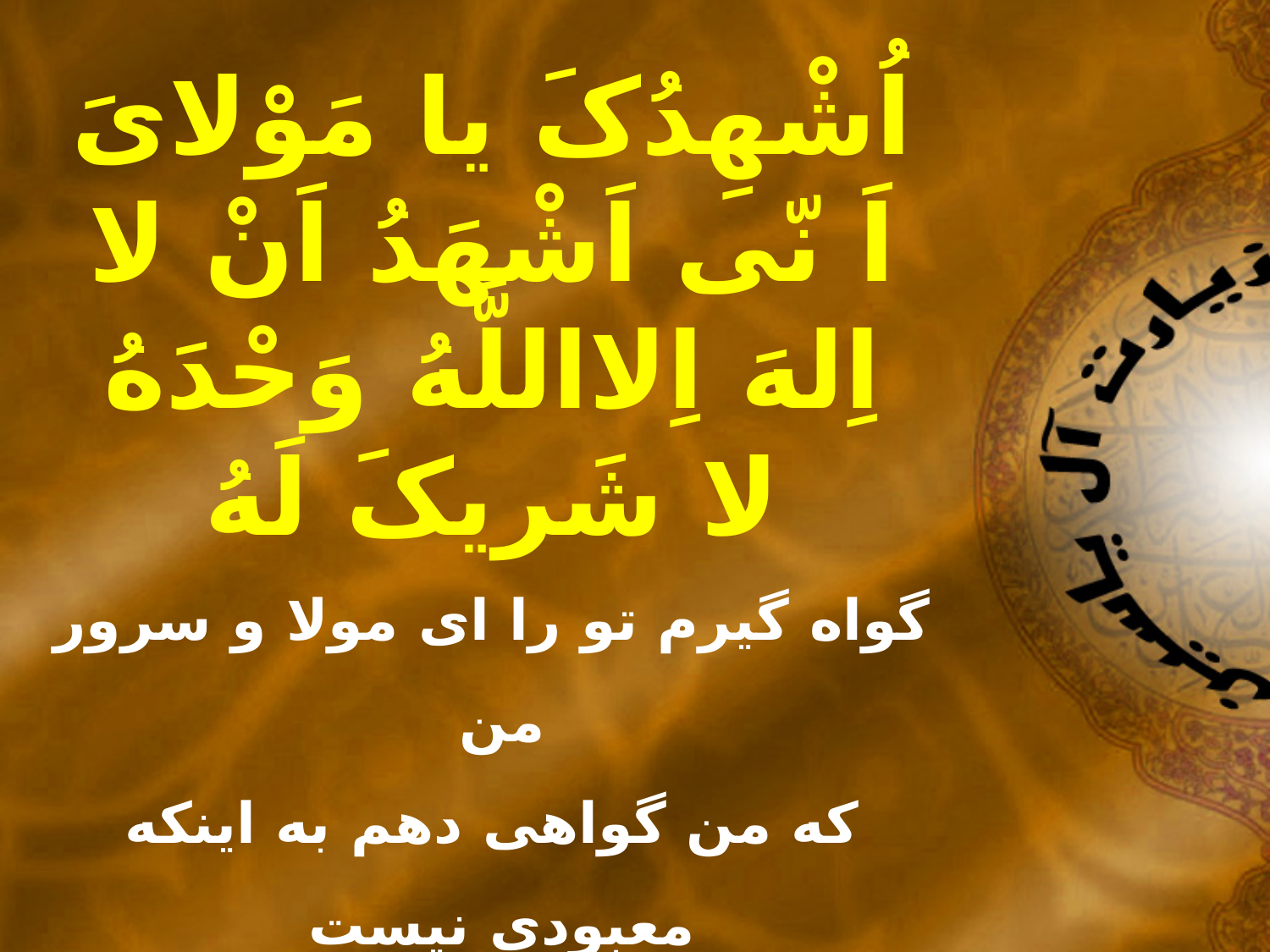

اُشْهِدُکَ يا مَوْلاىَ
اَ نّى اَشْهَدُ اَنْ لا اِلهَ اِلااللَّهُ وَحْدَهُ لا شَريکَ لَهُ
گواه گيرم تو را اى مولا و سرور من
که من گواهى دهم به اينکه معبودى نيست
جز خداى يگانه